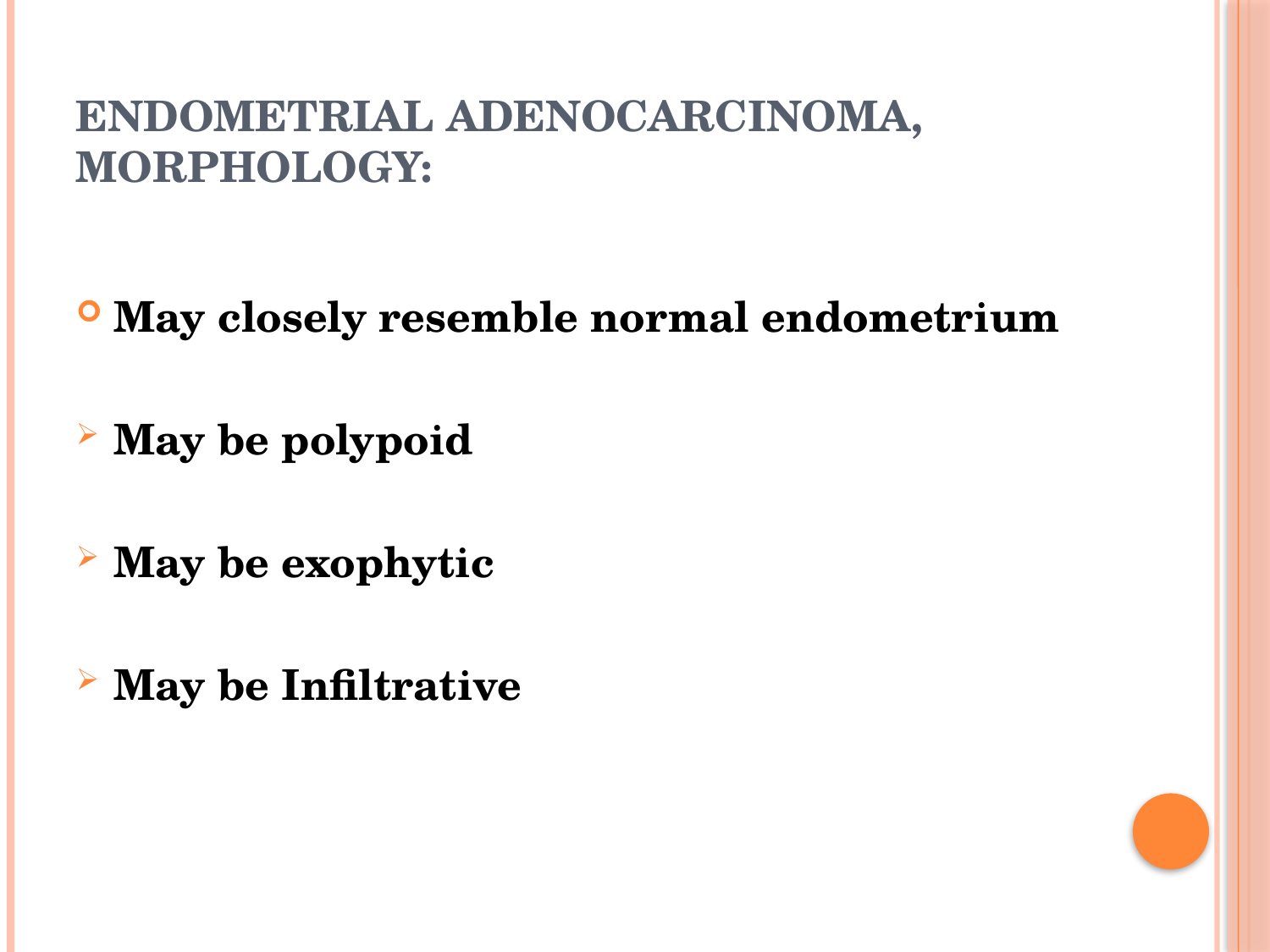

# Endometrial Adenocarcinoma, morphology:

May closely resemble normal endometrium

May be polypoid

May be exophytic

May be Infiltrative